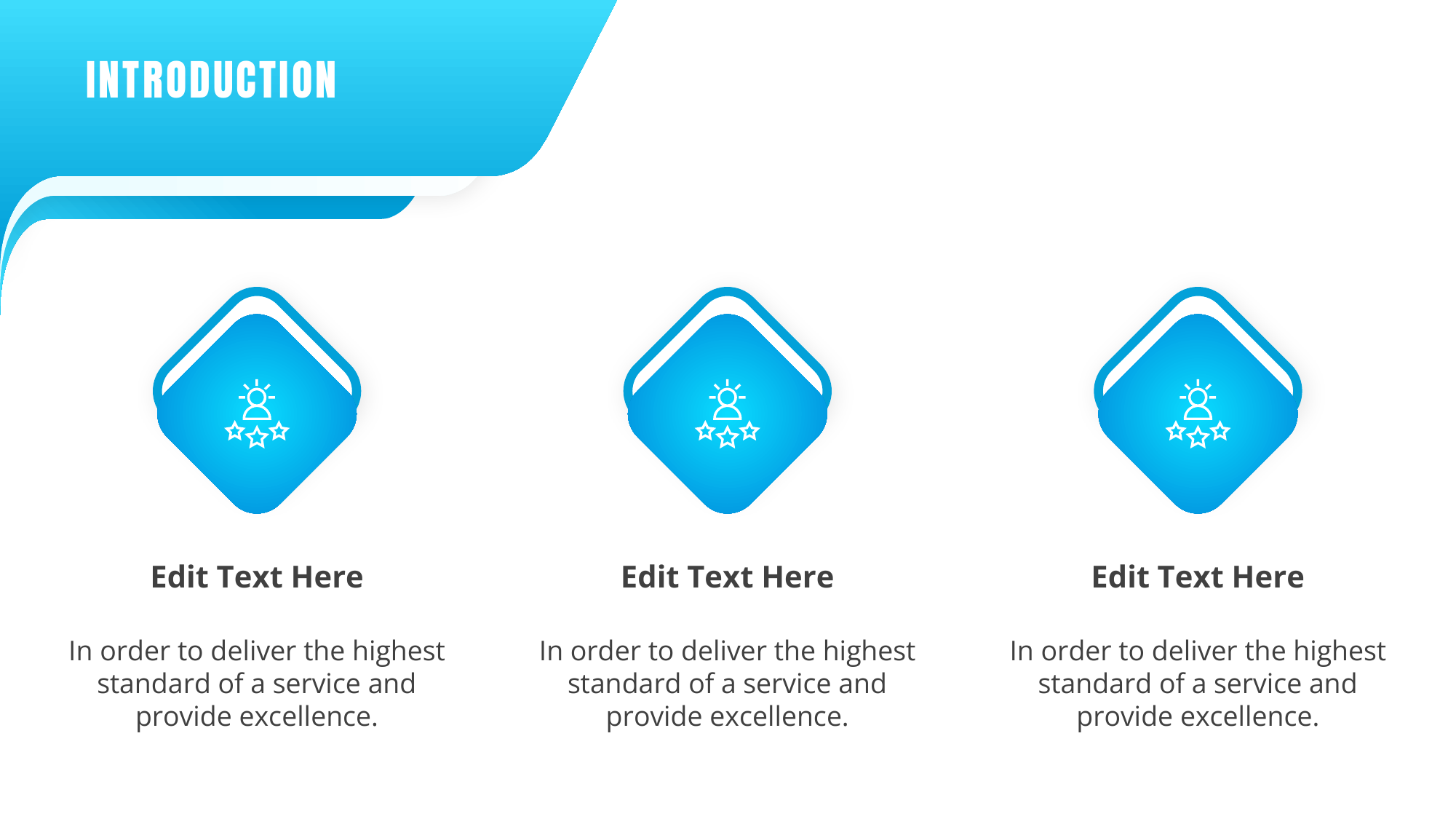

INTRODUCTION

Edit Text Here
Edit Text Here
Edit Text Here
In order to deliver the highest standard of a service and provide excellence.
In order to deliver the highest standard of a service and provide excellence.
In order to deliver the highest standard of a service and provide excellence.